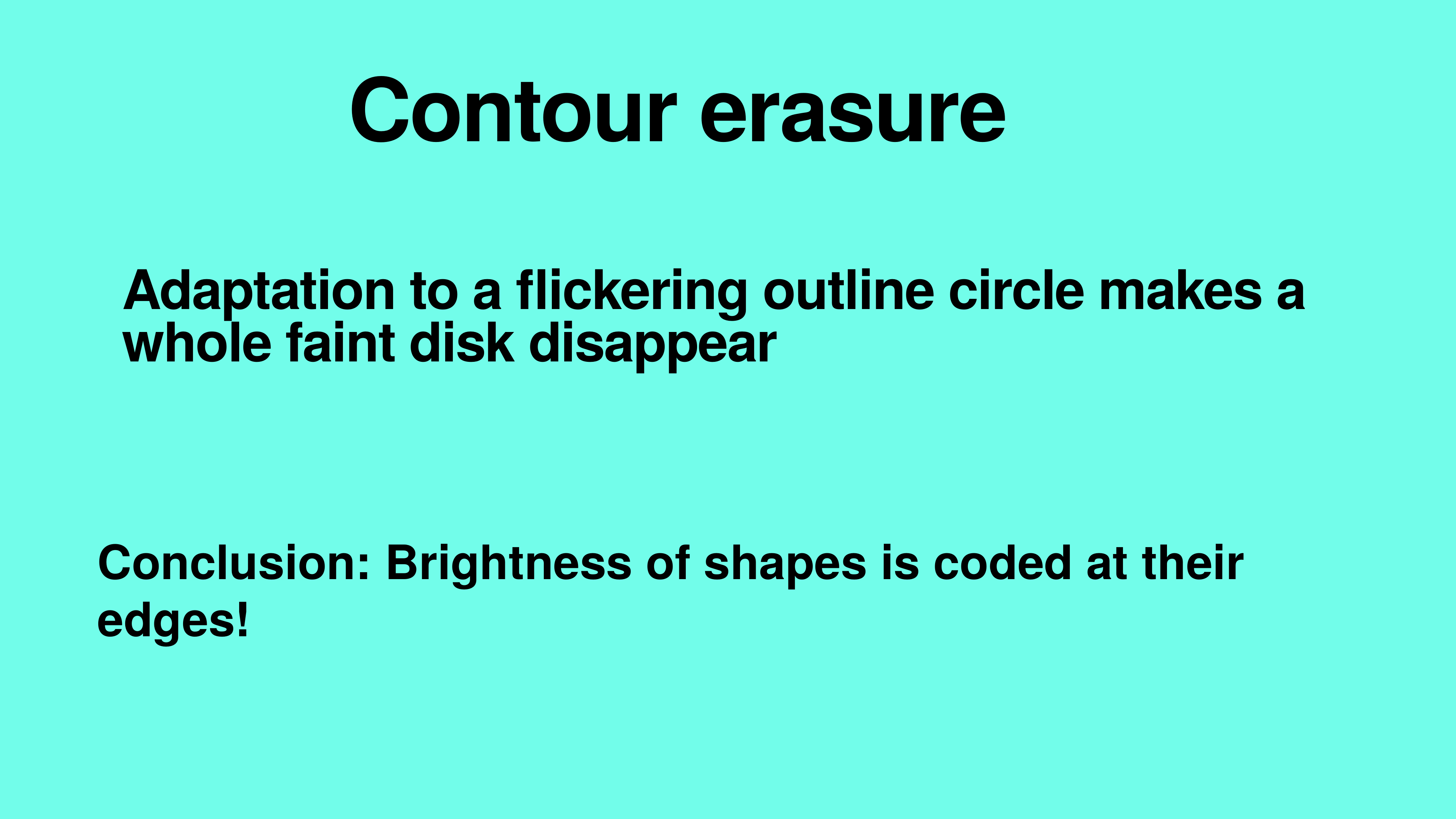

# Contour erasure
Adaptation to a flickering outline circle makes a whole faint disk disappear
Conclusion: Brightness of shapes is coded at their edges!